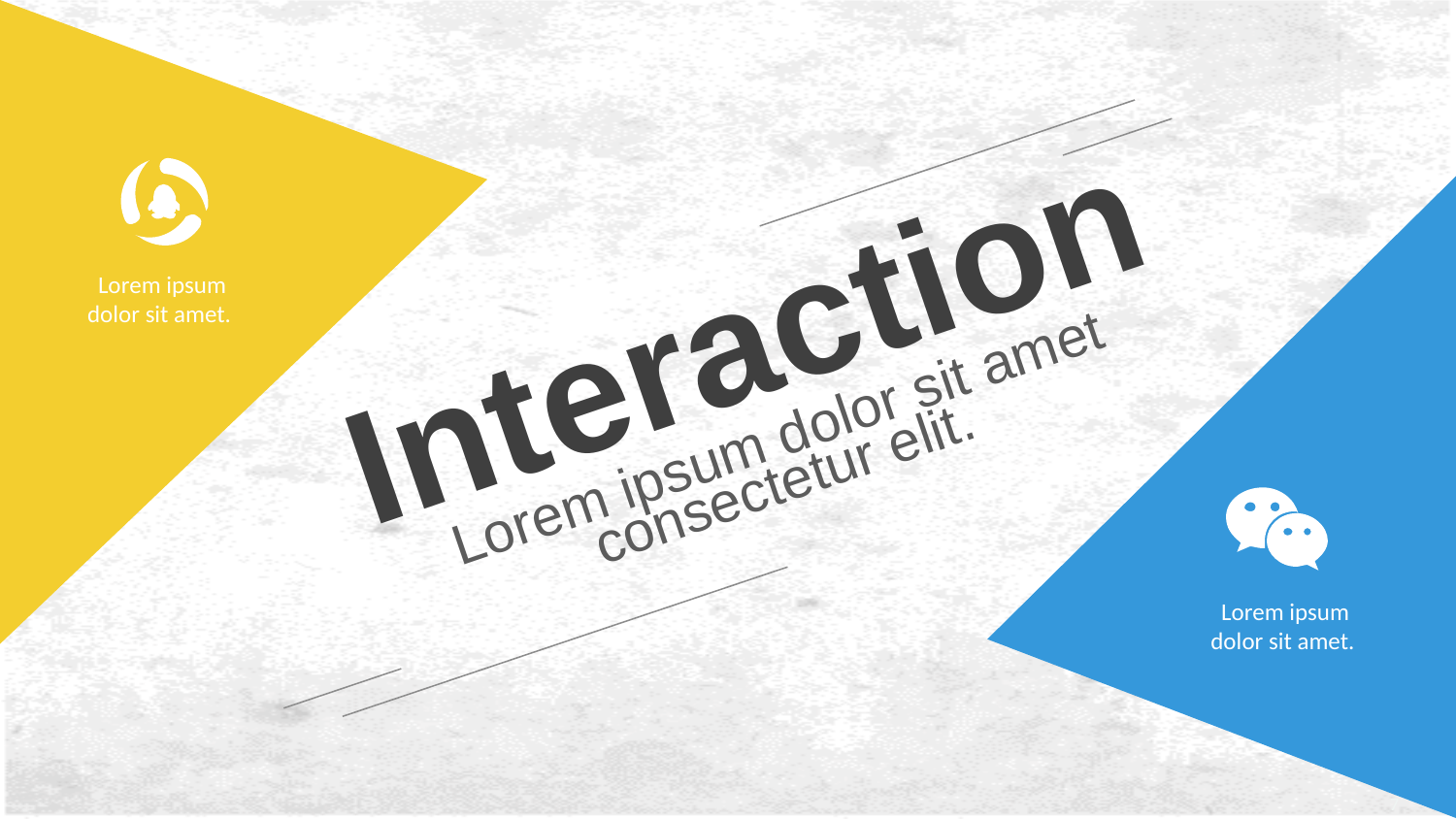

Lorem ipsum dolor sit amet.
Interaction
Lorem ipsum dolor sit amet consectetur elit.

Lorem ipsum dolor sit amet.